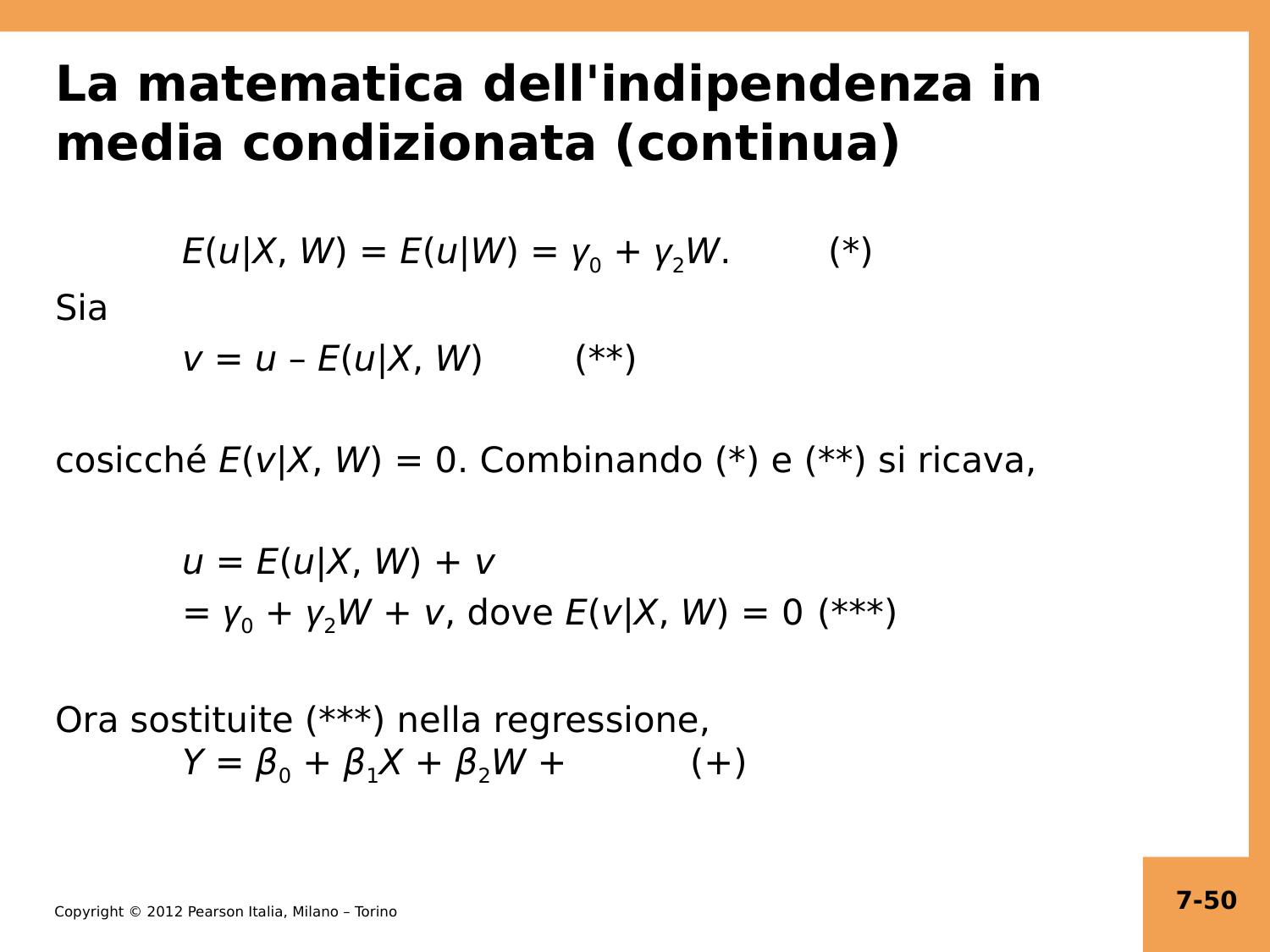

# La matematica dell'indipendenza in media condizionata (continua)
	E(u|X, W) = E(u|W) = γ0 + γ2W.	 (*)
Sia
	v = u – E(u|X, W)	 (**)

cosicché E(v|X, W) = 0. Combinando (*) e (**) si ricava,

	u = E(u|X, W) + v
	= γ0 + γ2W + v, dove E(v|X, W) = 0	(***)

Ora sostituite (***) nella regressione,                                          	Y = β0 + β1X + β2W +          	(+)

7-50